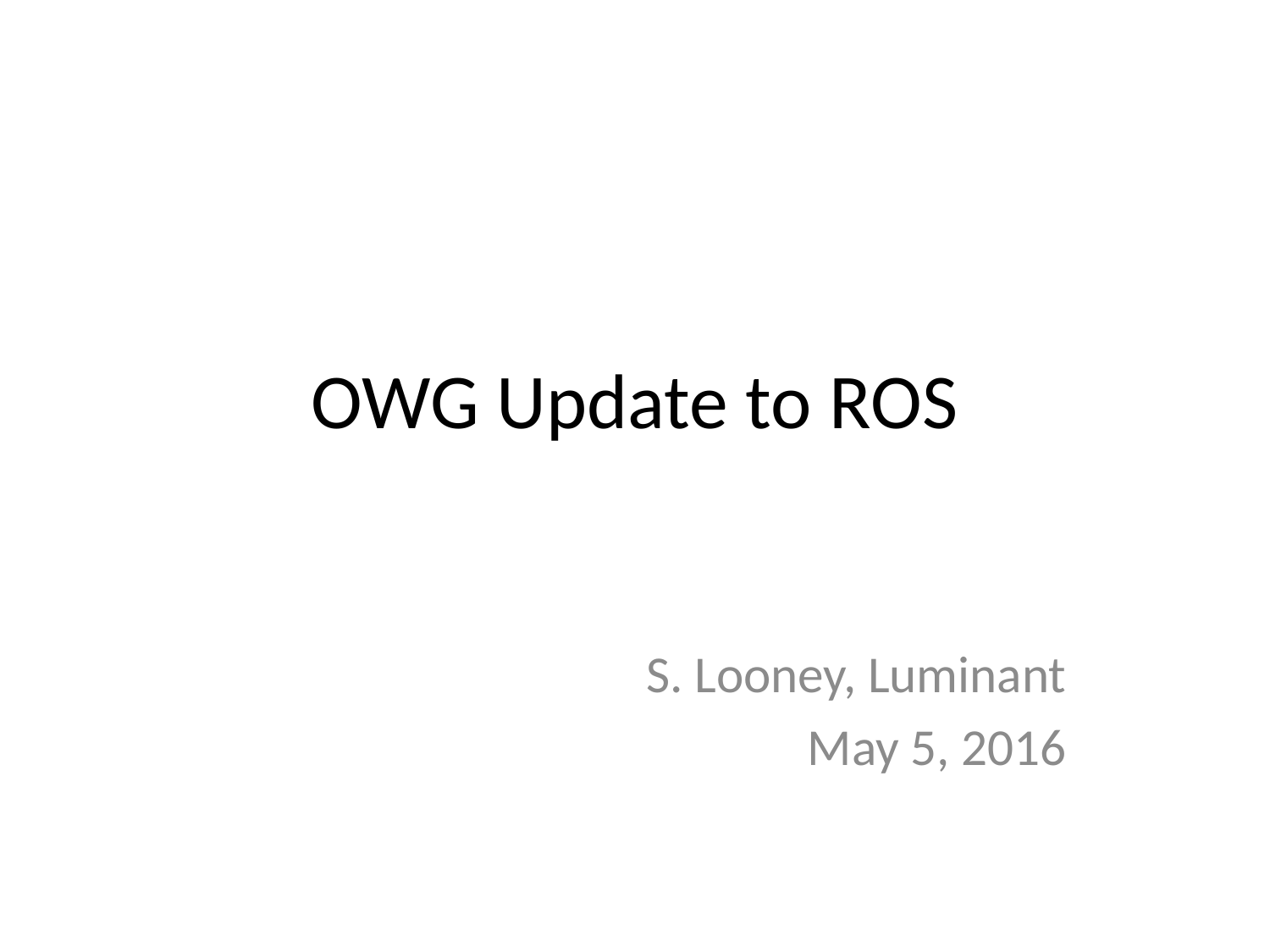

# OWG Update to ROS
S. Looney, Luminant
May 5, 2016